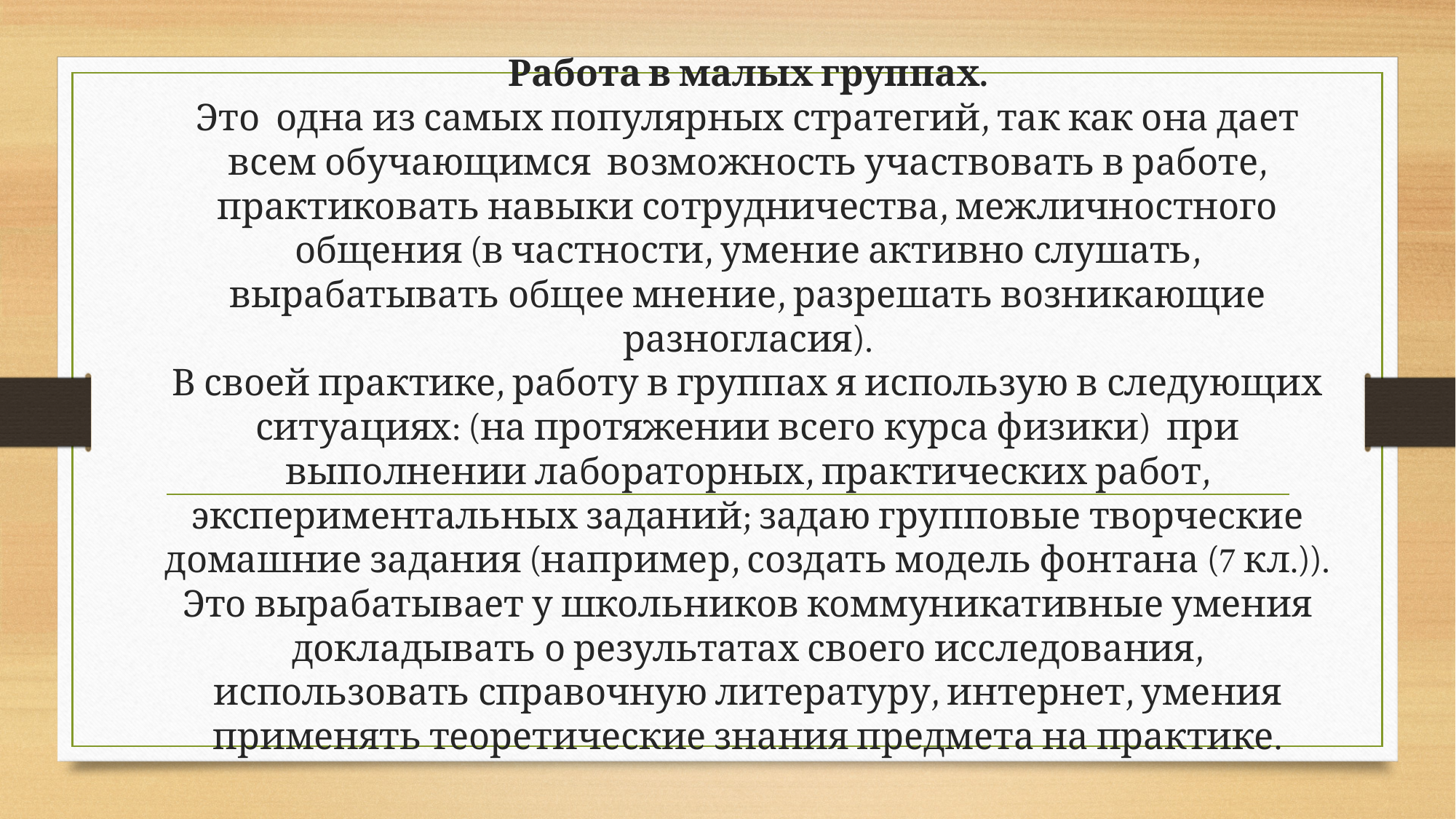

# Работа в малых группах. Это  одна из самых популярных стратегий, так как она дает всем обучающимся  возможность участвовать в работе, практиковать навыки сотрудничества, межличностного общения (в частности, умение активно слушать, вырабатывать общее мнение, разрешать возникающие разногласия). В своей практике, работу в группах я использую в следующих ситуациях: (на протяжении всего курса физики)  при выполнении лабораторных, практических работ, экспериментальных заданий; задаю групповые творческие домашние задания (например, создать модель фонтана (7 кл.)). Это вырабатывает у школьников коммуникативные умения докладывать о результатах своего исследования, использовать справочную литературу, интернет, умения применять теоретические знания предмета на практике.